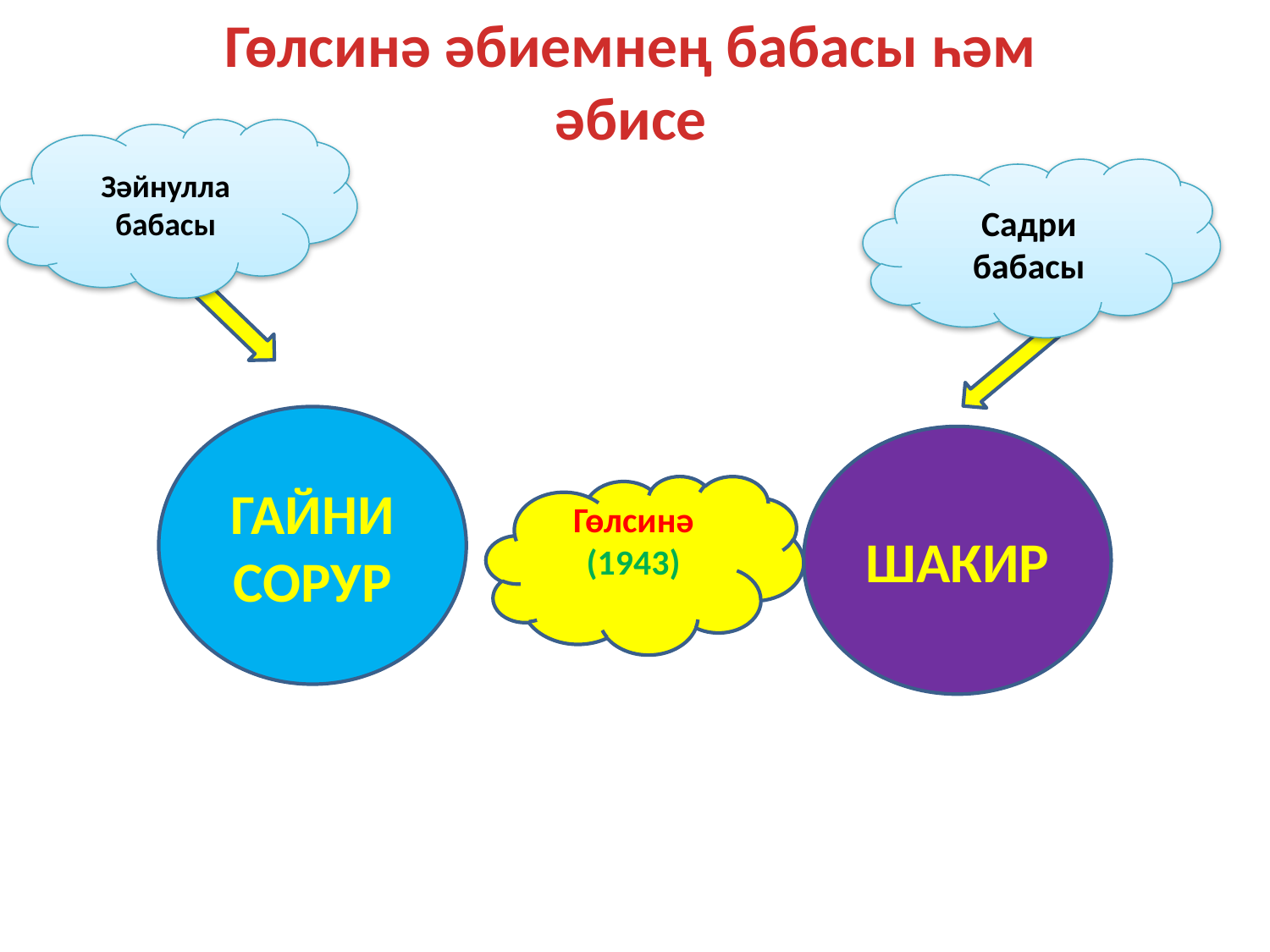

# Гөлсинә әбиемнең бабасы һәм әбисе
Зәйнулла бабасы
Садри бабасы

ГАЙНИСОРУР
ШАКИР
Гөлсинә
(1943)